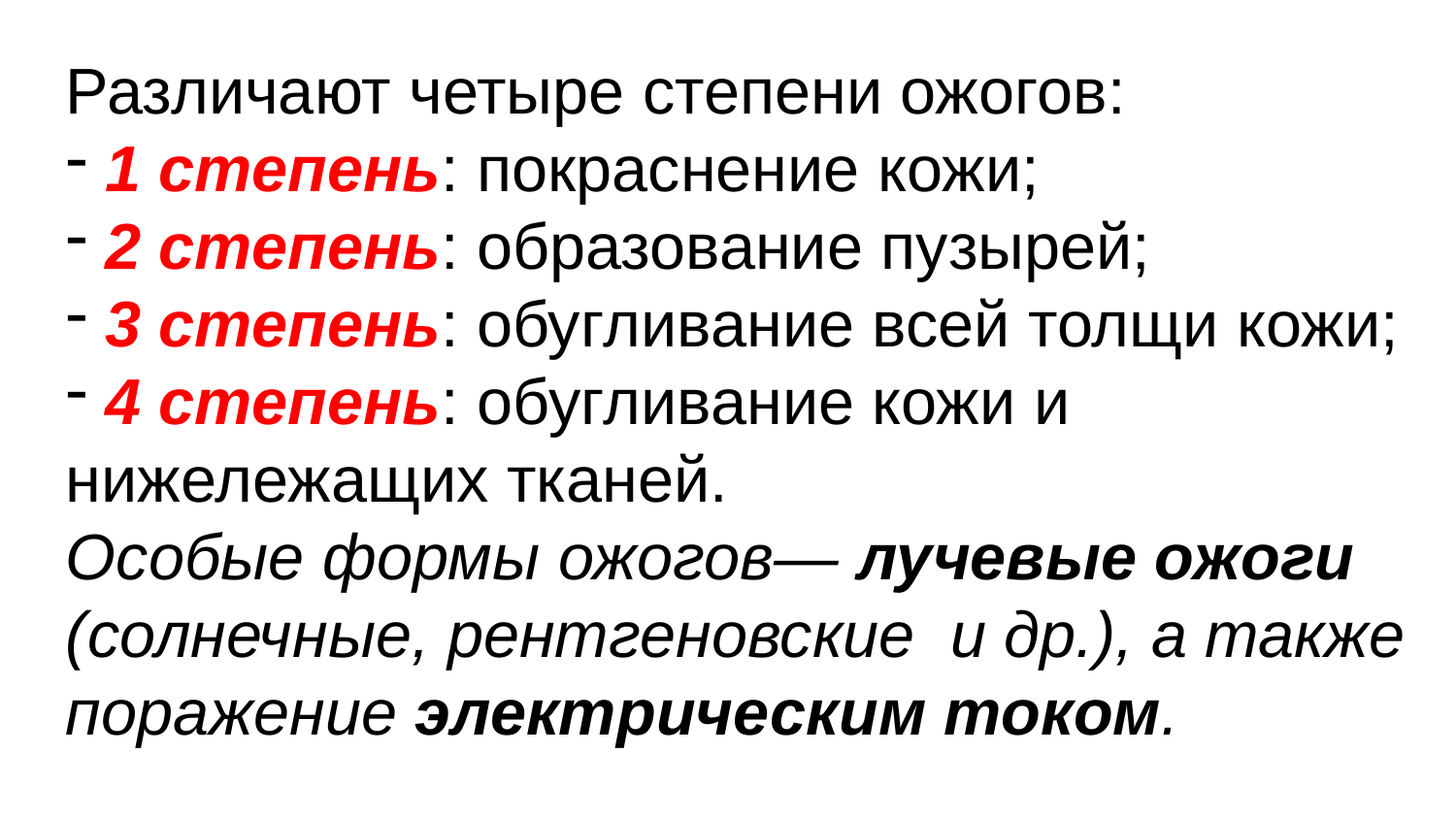

Различают четыре степени ожогов:
 1 степень: покраснение кожи;
 2 степень: образование пузырей;
 3 степень: обугливание всей толщи кожи;
 4 степень: обугливание кожи и нижележащих тканей.
Особые формы ожогов— лучевые ожоги (солнечные, рентгеновские  и др.), а также поражение электрическим током.